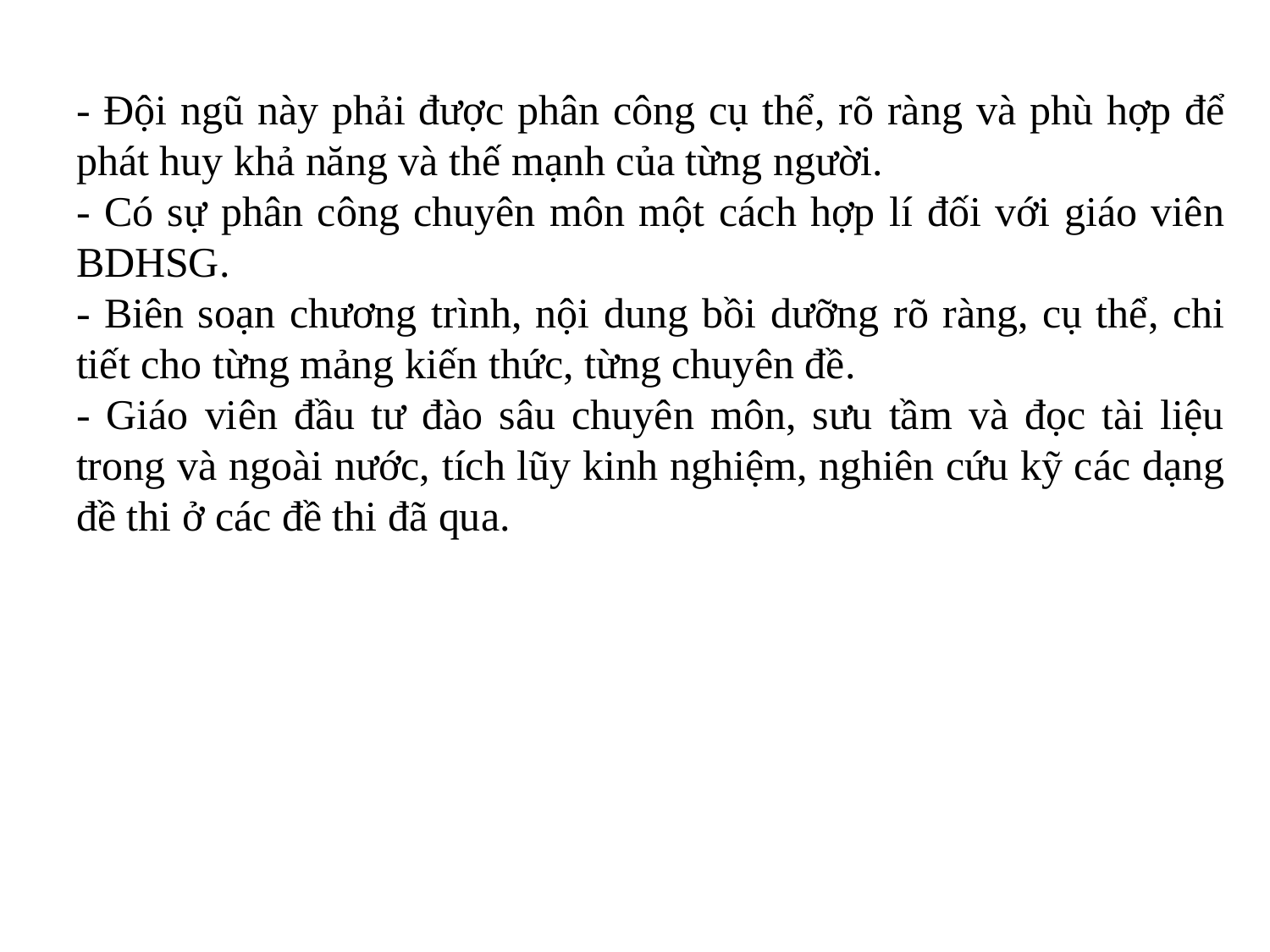

- Đội ngũ này phải được phân công cụ thể, rõ ràng và phù hợp để phát huy khả năng và thế mạnh của từng người.
- Có sự phân công chuyên môn một cách hợp lí đối với giáo viên BDHSG.
- Biên soạn chương trình, nội dung bồi dưỡng rõ ràng, cụ thể, chi tiết cho từng mảng kiến thức, từng chuyên đề.
- Giáo viên đầu tư đào sâu chuyên môn, sưu tầm và đọc tài liệu trong và ngoài nước, tích lũy kinh nghiệm, nghiên cứu kỹ các dạng đề thi ở các đề thi đã qua.